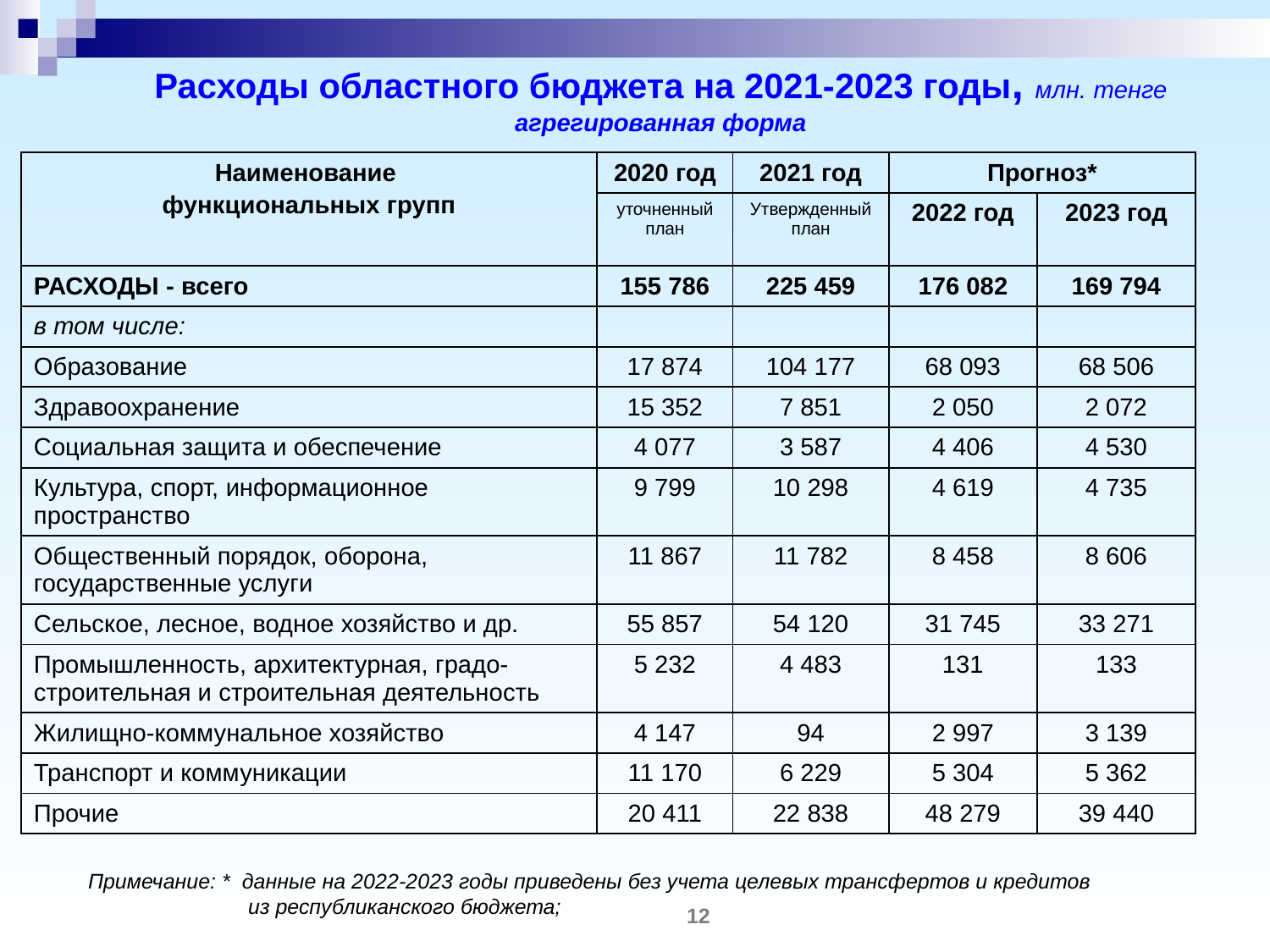

# Расходы областного бюджета на 2021-2023 годы, млн. тенге агрегированная форма
| Наименование функциональных групп | 2020 год | 2021 год | Прогноз\* |  |
| --- | --- | --- | --- | --- |
|  | уточненный план | Утвержденный план | 2022 год | 2023 год |
| РАСХОДЫ - всего | 155 786 | 225 459 | 176 082 | 169 794 |
| в том числе: |  |  |  |  |
| Образование | 17 874 | 104 177 | 68 093 | 68 506 |
| Здравоохранение | 15 352 | 7 851 | 2 050 | 2 072 |
| Социальная защита и обеспечение | 4 077 | 3 587 | 4 406 | 4 530 |
| Культура, спорт, информационное пространство | 9 799 | 10 298 | 4 619 | 4 735 |
| Общественный порядок, оборона, государственные услуги | 11 867 | 11 782 | 8 458 | 8 606 |
| Сельское, лесное, водное хозяйство и др. | 55 857 | 54 120 | 31 745 | 33 271 |
| Промышленность, архитектурная, градо- строительная и строительная деятельность | 5 232 | 4 483 | 131 | 133 |
| Жилищно-коммунальное хозяйство | 4 147 | 94 | 2 997 | 3 139 |
| Транспорт и коммуникации | 11 170 | 6 229 | 5 304 | 5 362 |
| Прочие | 20 411 | 22 838 | 48 279 | 39 440 |
Примечание: *  данные на 2022-2023 годы приведены без учета целевых трансфертов и кредитов
                           из республиканского бюджета;

12